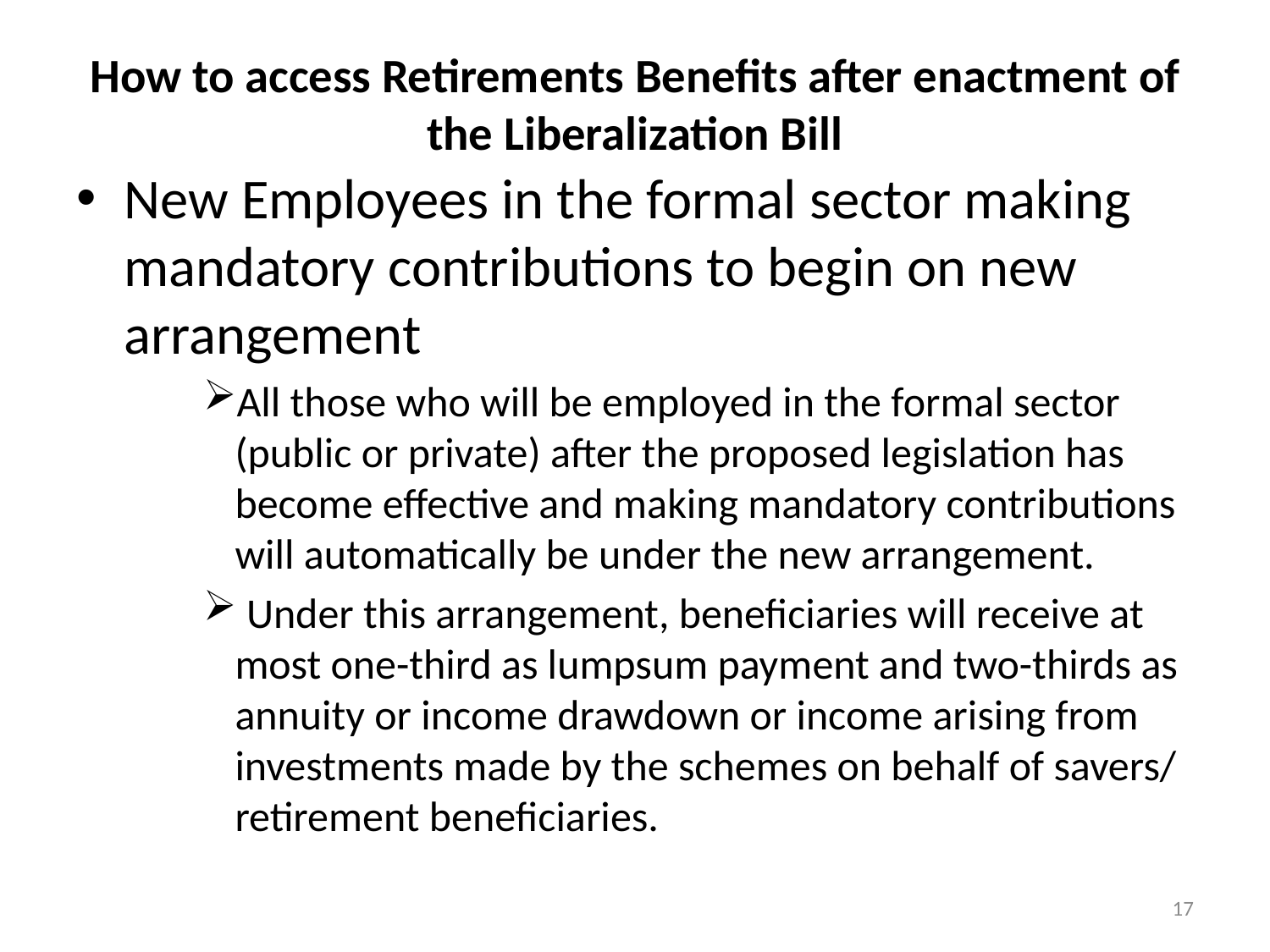

# How to access Retirements Benefits after enactment of the Liberalization Bill
New Employees in the formal sector making mandatory contributions to begin on new arrangement
All those who will be employed in the formal sector (public or private) after the proposed legislation has become effective and making mandatory contributions will automatically be under the new arrangement.
 Under this arrangement, beneficiaries will receive at most one-third as lumpsum payment and two-thirds as annuity or income drawdown or income arising from investments made by the schemes on behalf of savers/ retirement beneficiaries.

17